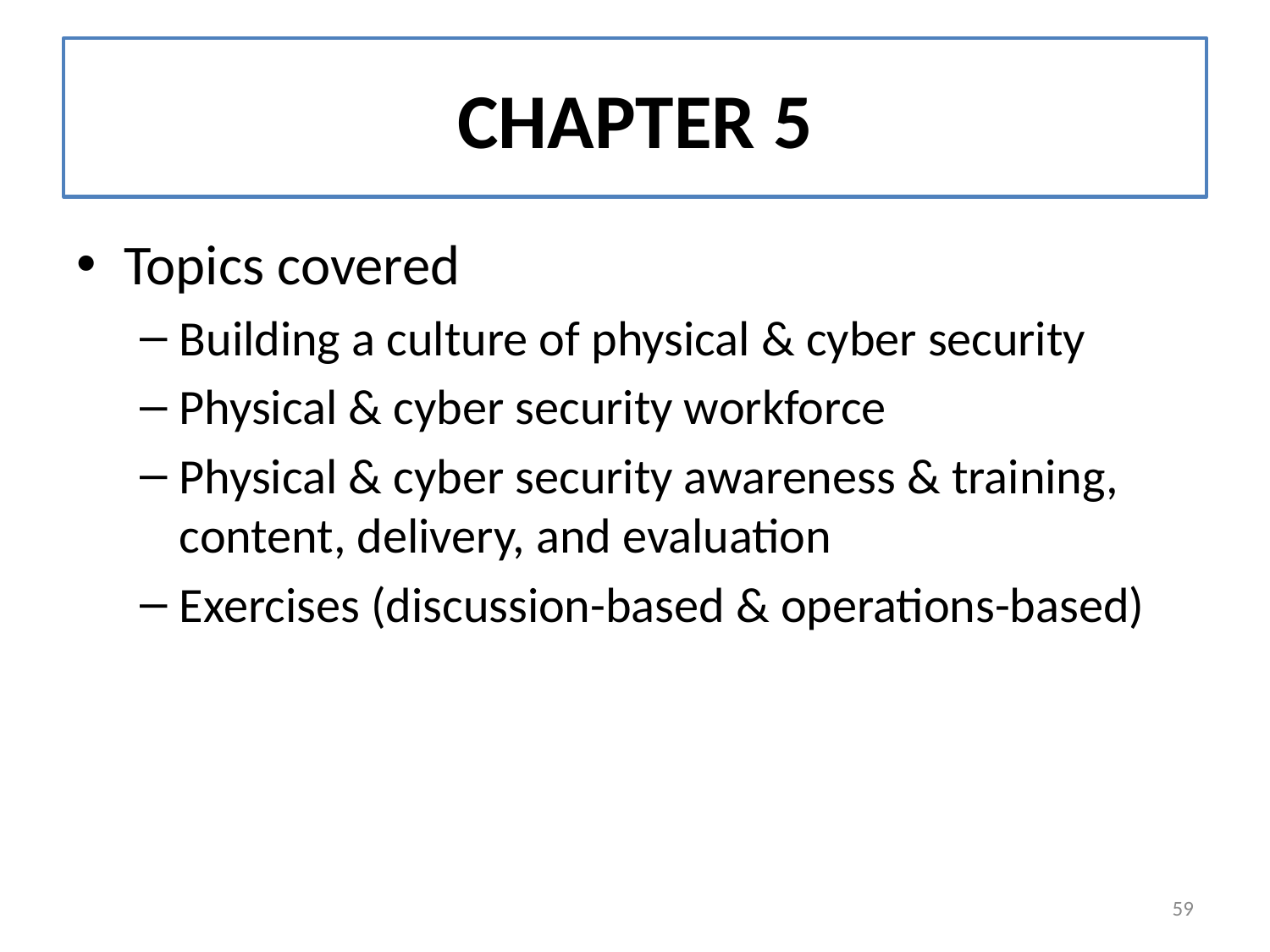

# CHAPTER 5
Topics covered
Building a culture of physical & cyber security
Physical & cyber security workforce
Physical & cyber security awareness & training, content, delivery, and evaluation
Exercises (discussion-based & operations-based)

59